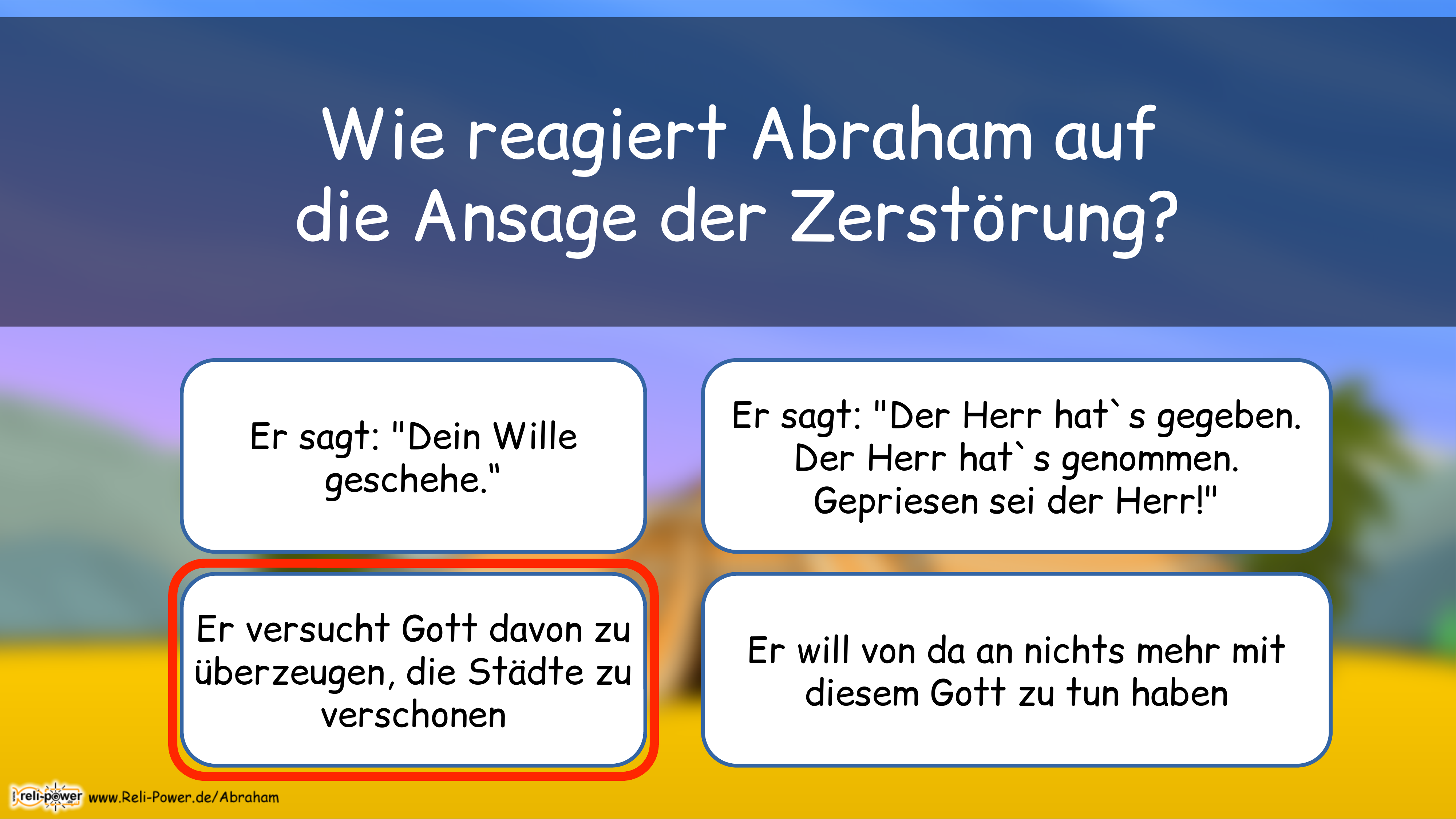

Wie reagiert Abraham auf
die Ansage der Zerstörung?
Er sagt: "Dein Wille geschehe.“
Er sagt: "Der Herr hat`s gegeben. Der Herr hat`s genommen. Gepriesen sei der Herr!"

Er versucht Gott davon zu überzeugen, die Städte zu verschonen
Er will von da an nichts mehr mit diesem Gott zu tun haben